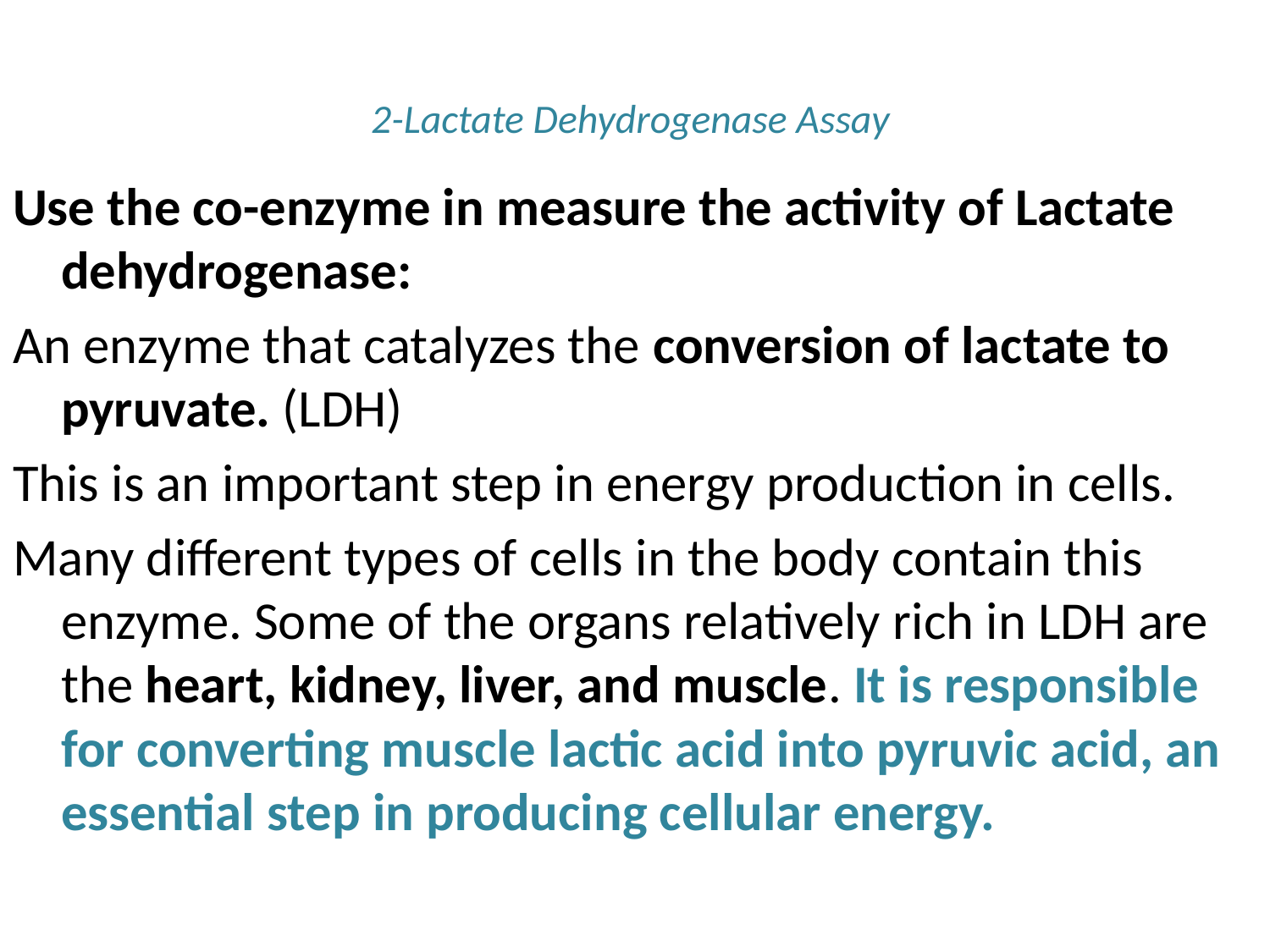

# 2-Lactate Dehydrogenase Assay
Use the co-enzyme in measure the activity of Lactate dehydrogenase:
An enzyme that catalyzes the conversion of lactate to pyruvate. (LDH)
This is an important step in energy production in cells.
Many different types of cells in the body contain this enzyme. Some of the organs relatively rich in LDH are the heart, kidney, liver, and muscle. It is responsible for converting muscle lactic acid into pyruvic acid, an essential step in producing cellular energy.